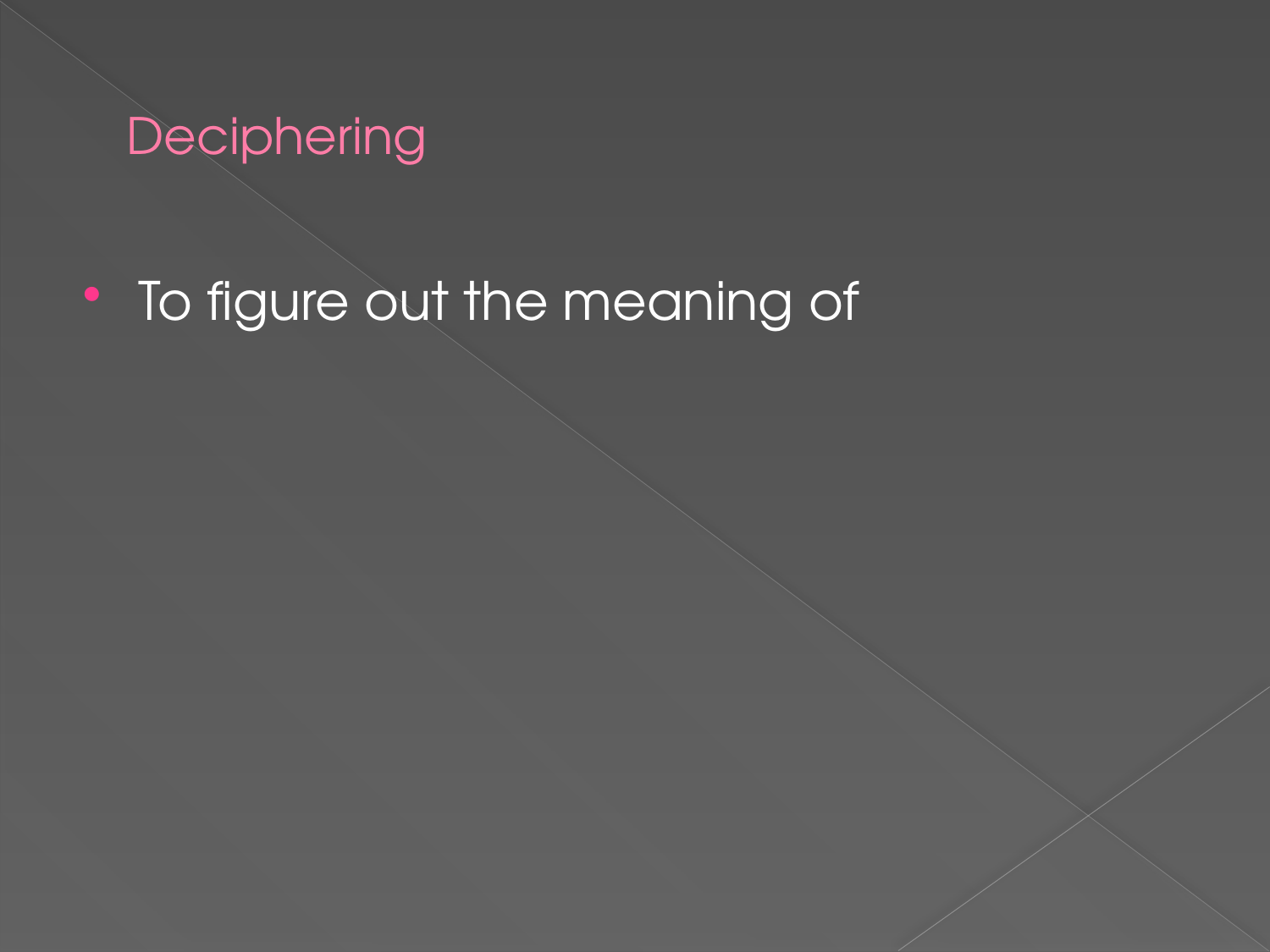

# Deciphering
To figure out the meaning of